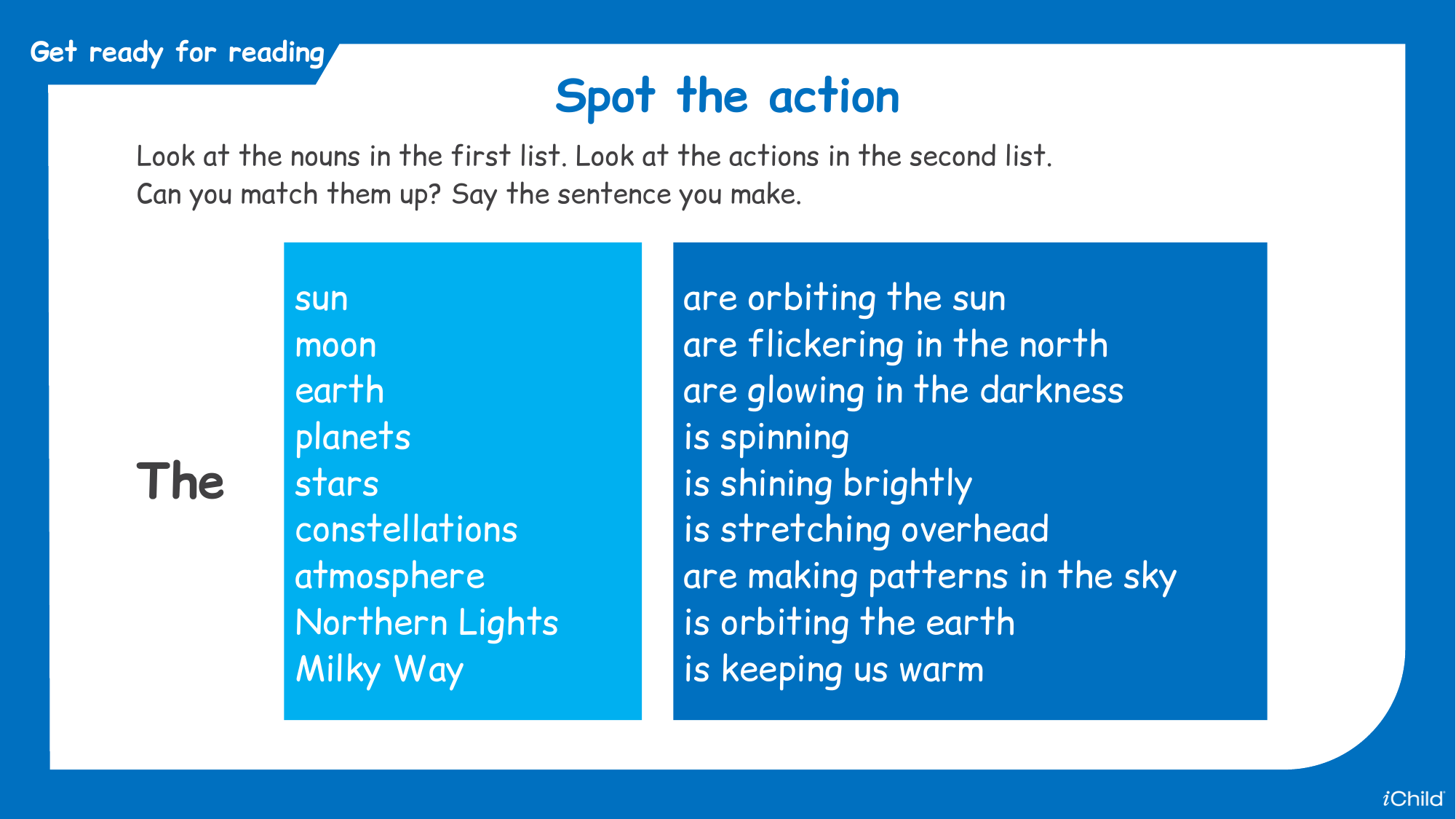

Get ready for reading
Spot the action
Look at the nouns in the first list. Look at the actions in the second list.
Can you match them up? Say the sentence you make.
are orbiting the sun
are flickering in the north
are glowing in the darkness
is spinning
is shining brightly
is stretching overhead
are making patterns in the sky
is orbiting the earth
is keeping us warm
sun
moon
earth
planets
stars
constellations
atmosphere
Northern Lights
Milky Way
The